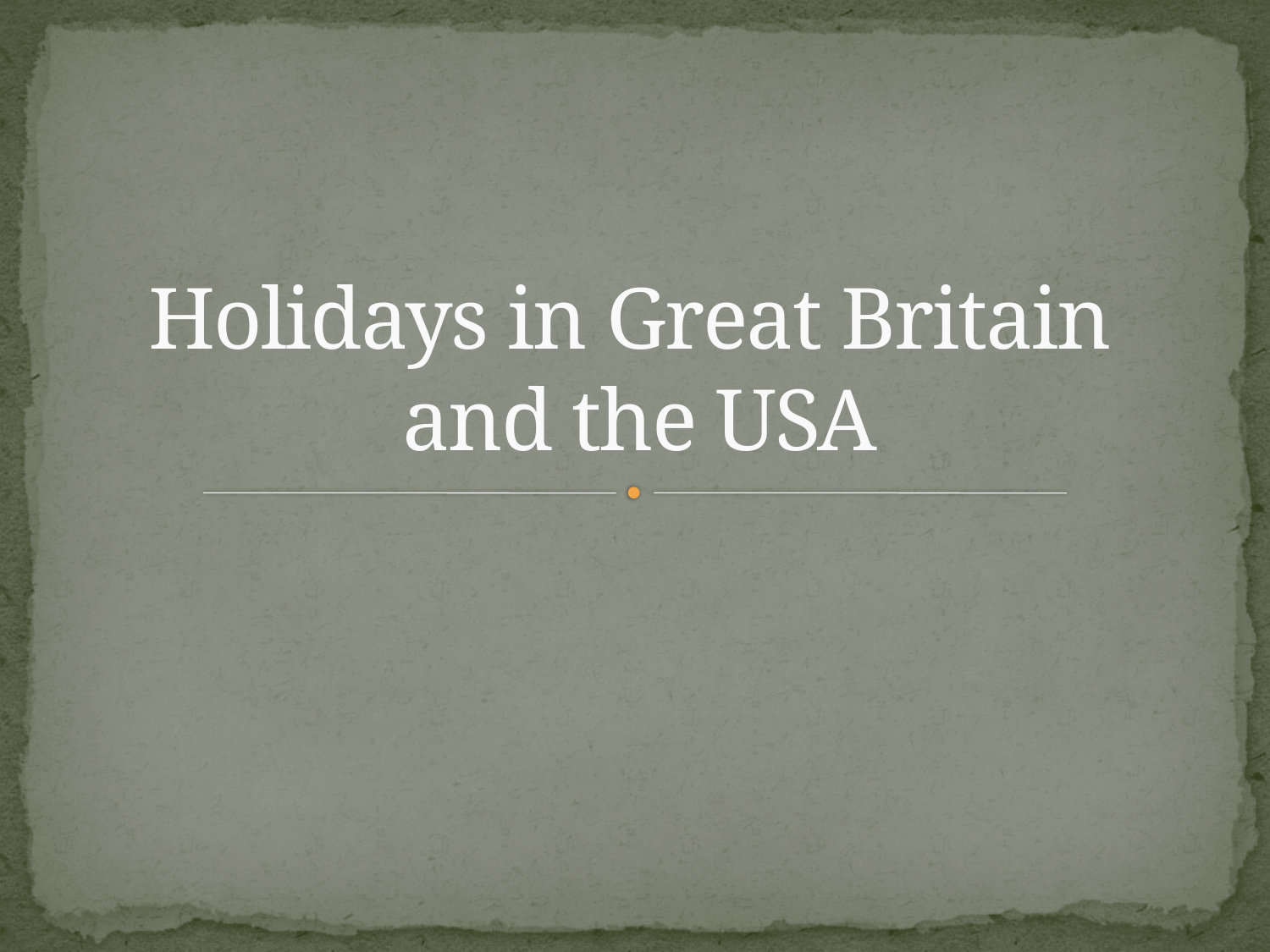

# Holidays in Great Britain and the USA